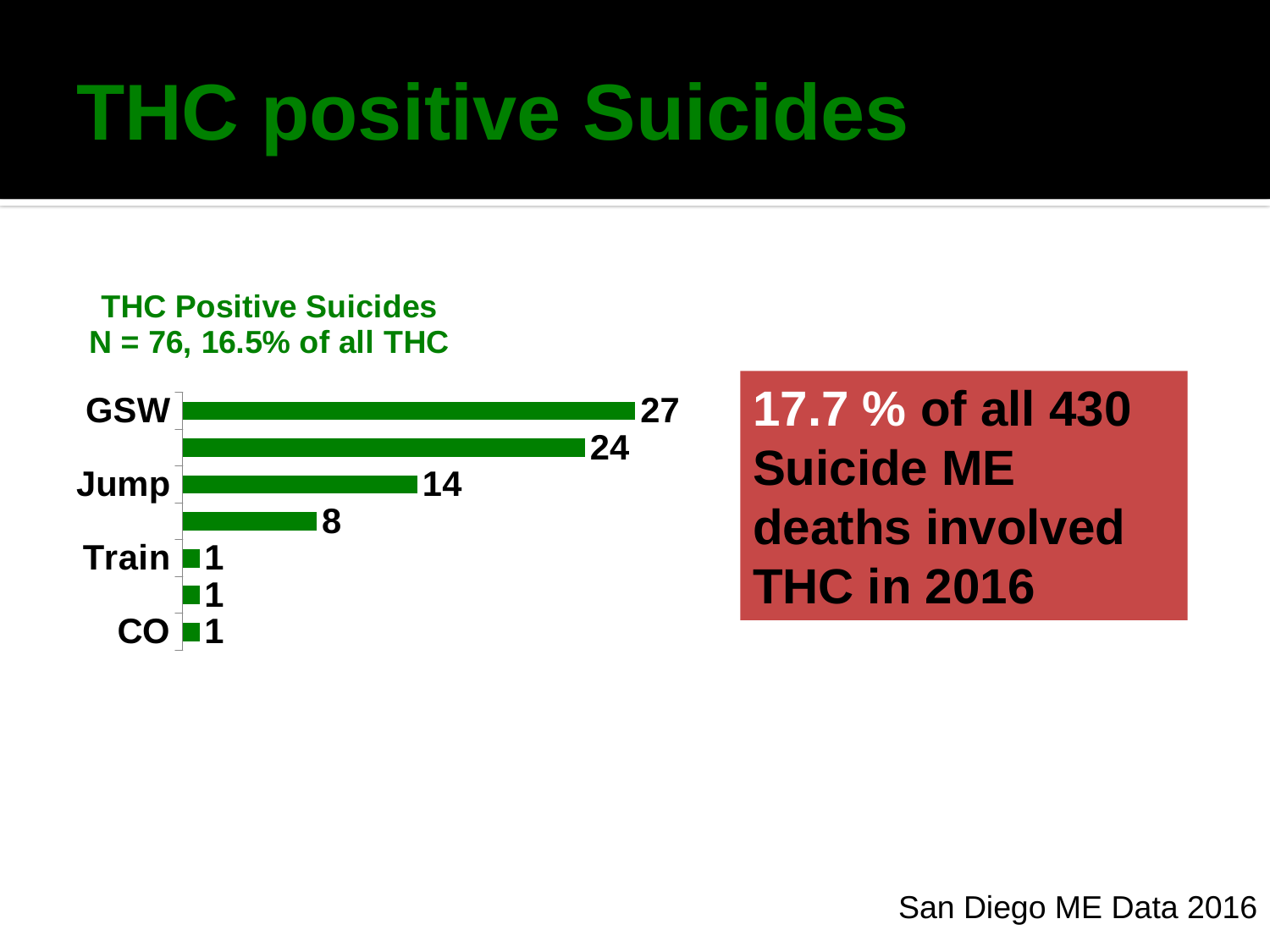

# THC positive Suicides

### Chart: THC Positive Suicides
N = 76, 16.5% of all THC

| Category |  |
|---|---|
| CO | 1.0 |
| SW | 1.0 |
| Train | 1.0 |
| OD | 8.0 |
| Jump | 14.0 |
| Hang | 24.0 |
| GSW | 27.0 |
17.7 % of all 430 Suicide ME deaths involved THC in 2016
San Diego ME Data 2016